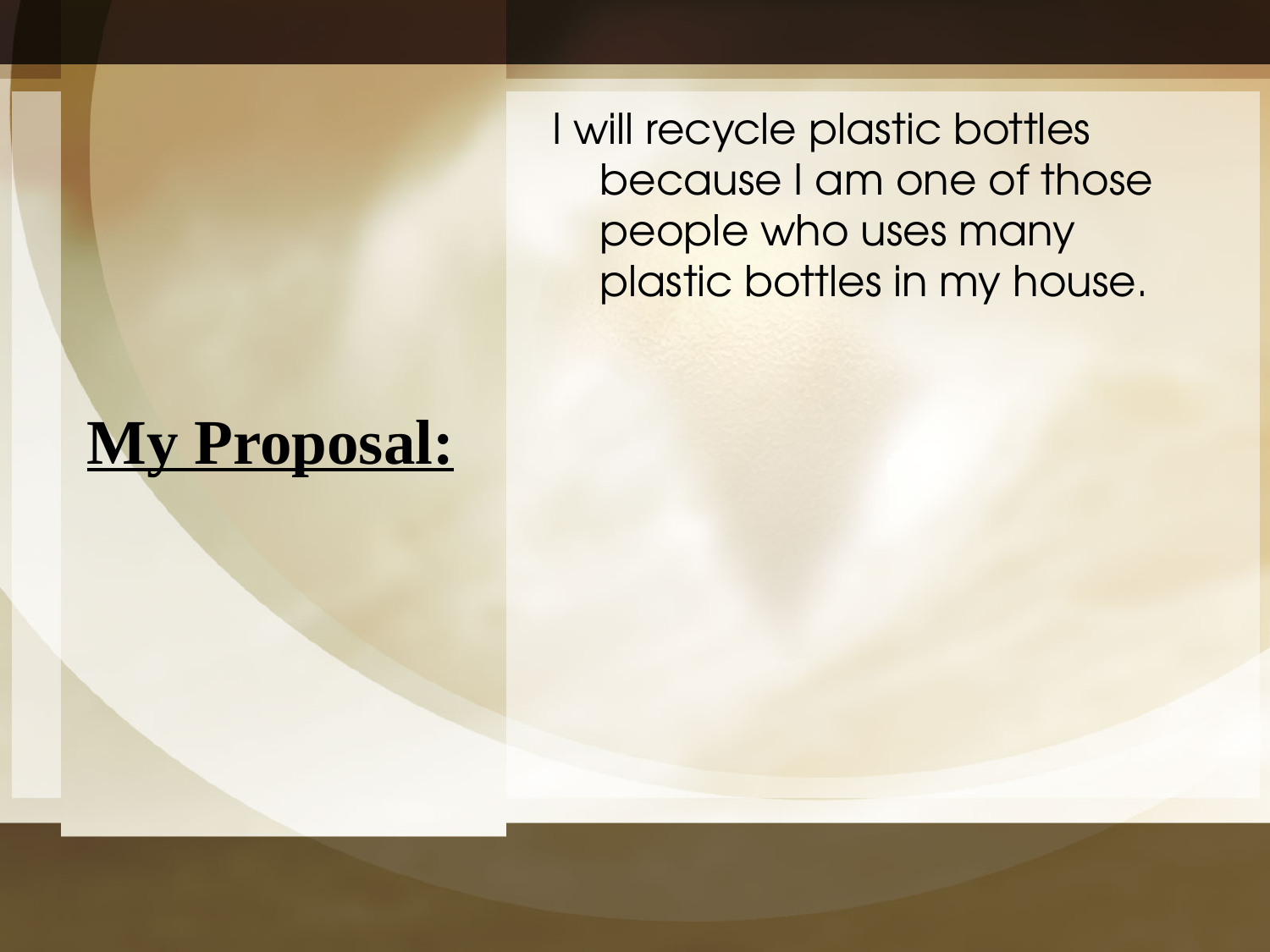

I will recycle plastic bottles because I am one of those people who uses many plastic bottles in my house.

# My Proposal: